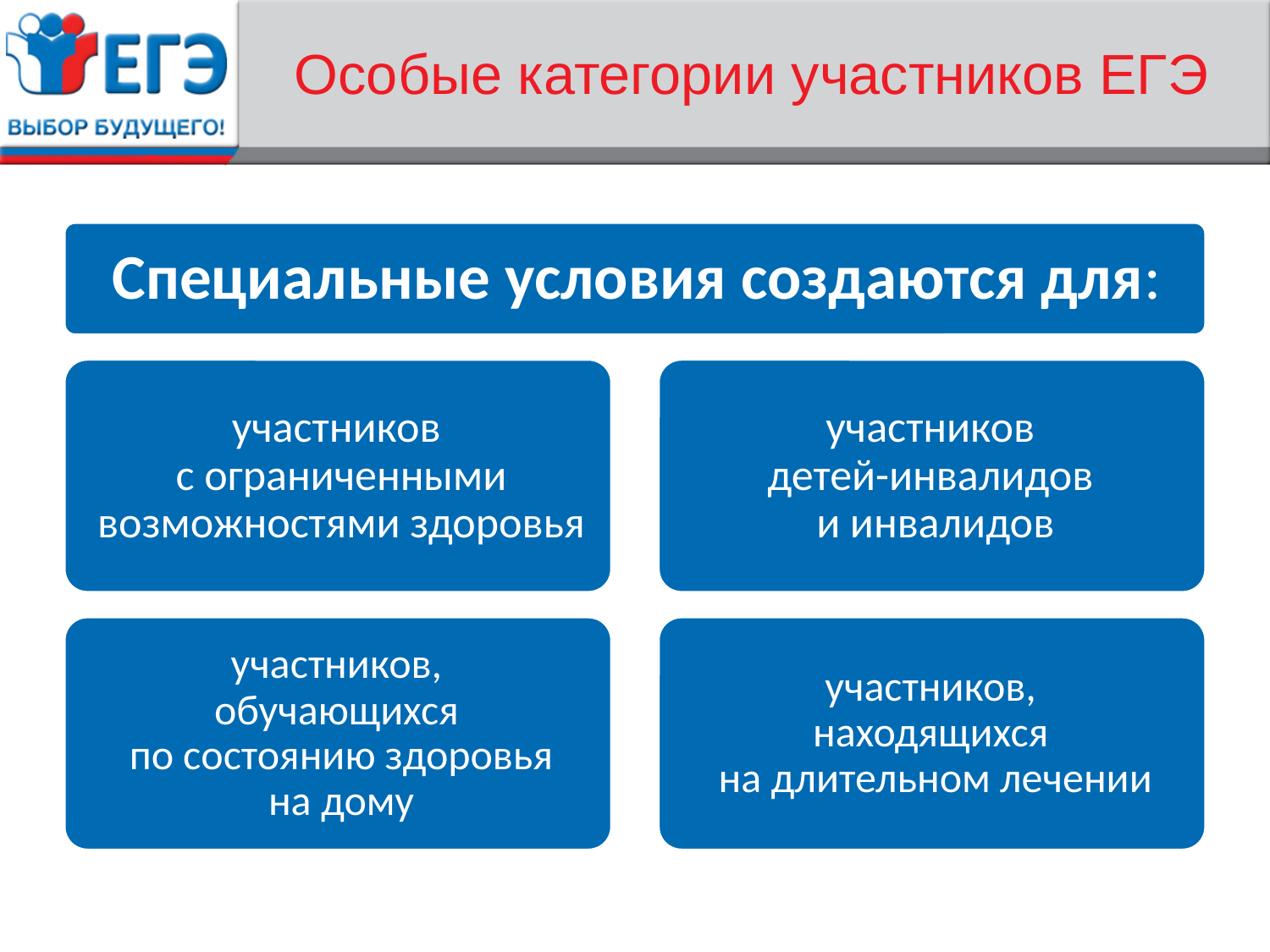

# Особые категории участников ЕГЭ
Специальные условия создаются для:
участников
с ограниченными возможностями здоровья
участников,
обучающихся
по состоянию здоровья на дому
участников
детей-инвалидов
и инвалидов
участников,
находящихся
на длительном лечении